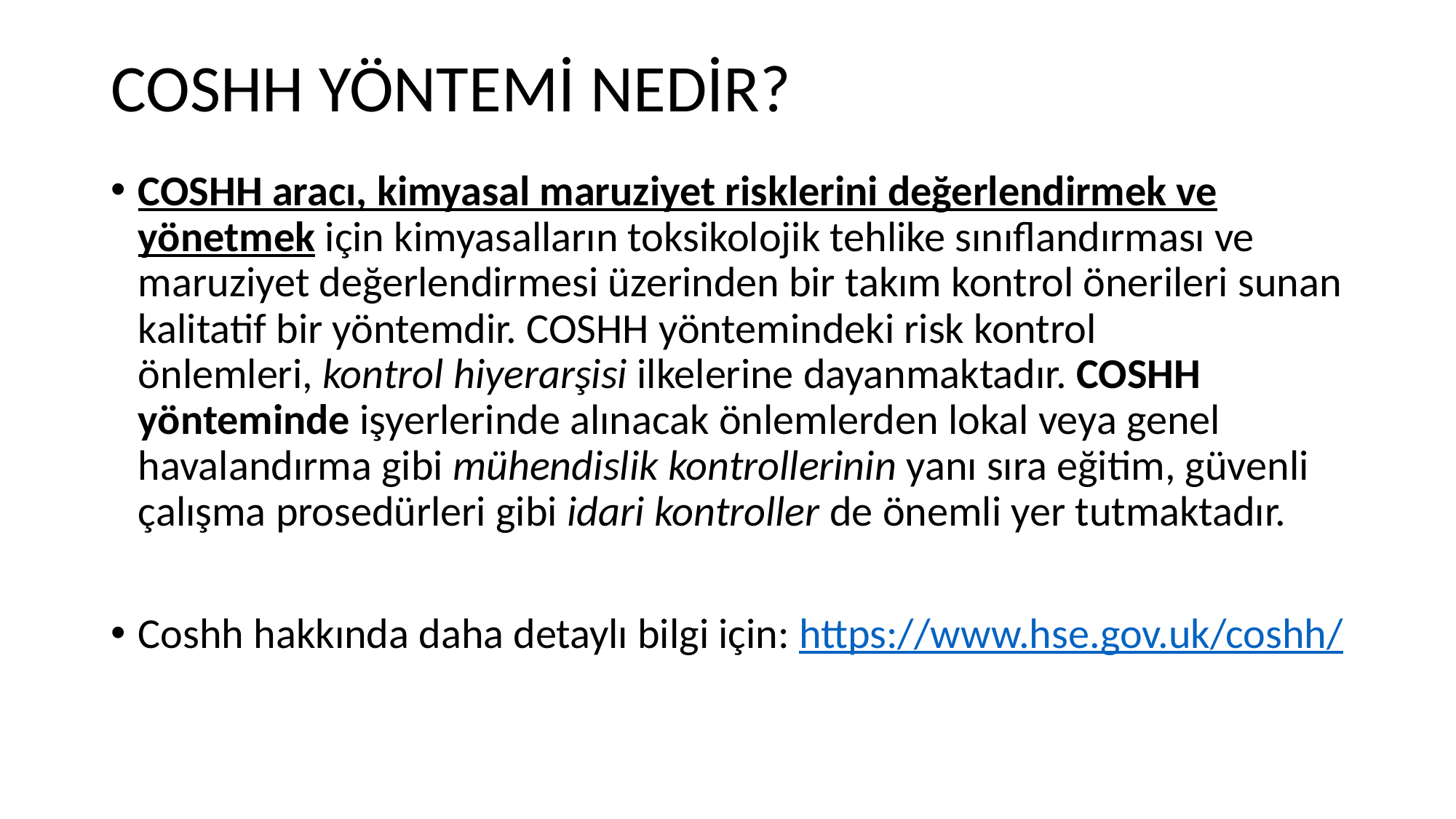

# COSHH YÖNTEMİ NEDİR?
COSHH aracı, kimyasal maruziyet risklerini değerlendirmek ve yönetmek için kimyasalların toksikolojik tehlike sınıflandırması ve maruziyet değerlendirmesi üzerinden bir takım kontrol önerileri sunan kalitatif bir yöntemdir. COSHH yöntemindeki risk kontrol önlemleri, kontrol hiyerarşisi ilkelerine dayanmaktadır. COSHH yönteminde işyerlerinde alınacak önlemlerden lokal veya genel havalandırma gibi mühendislik kontrollerinin yanı sıra eğitim, güvenli çalışma prosedürleri gibi idari kontroller de önemli yer tutmaktadır.

Coshh hakkında daha detaylı bilgi için: https://www.hse.gov.uk/coshh/